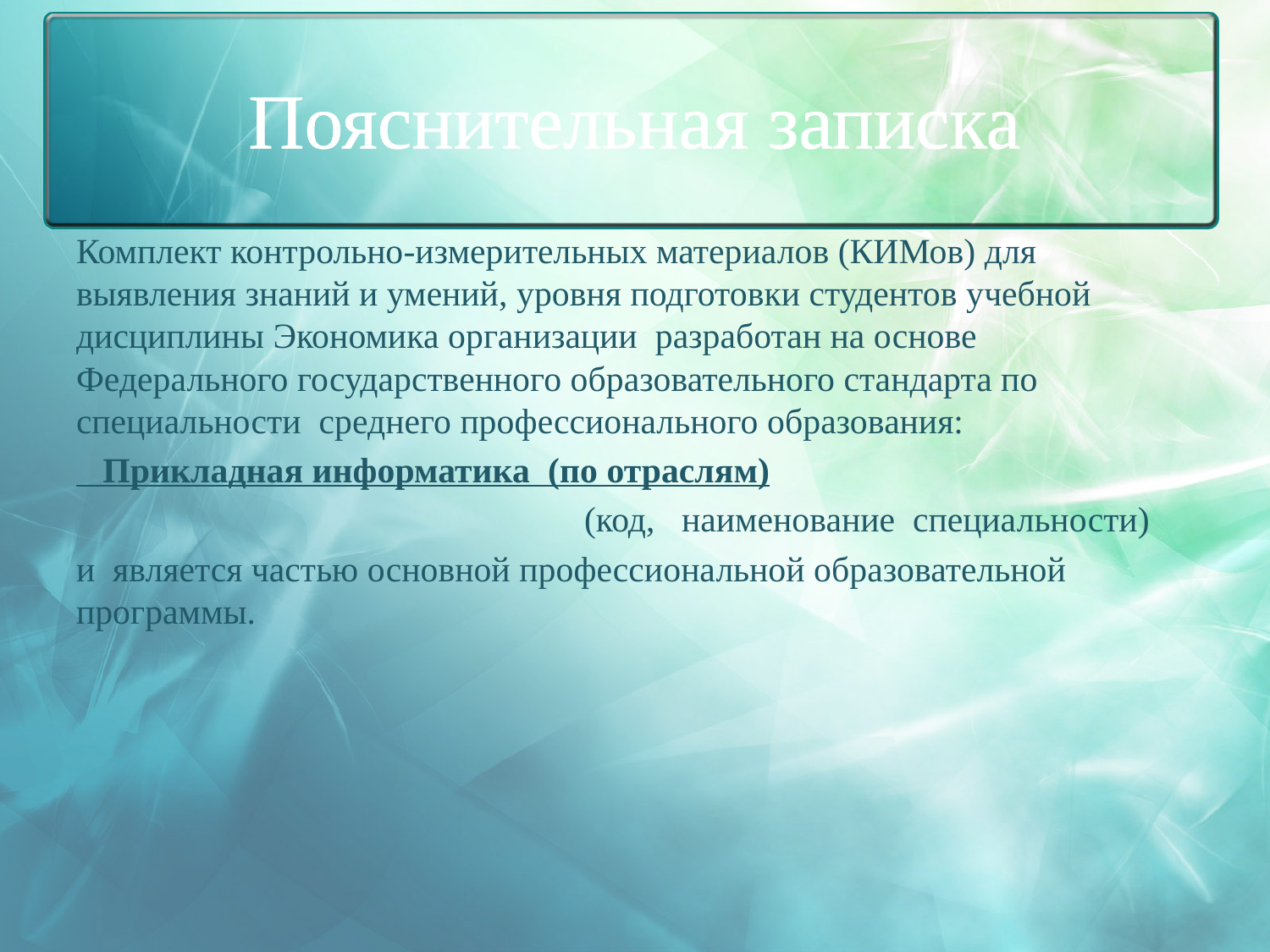

# Пояснительная записка
Комплект контрольно-измерительных материалов (КИМов) для выявления знаний и умений, уровня подготовки студентов учебной дисциплины Экономика организации  разработан на основе Федерального государственного образовательного стандарта по специальности  среднего профессионального образования:
   Прикладная информатика  (по отраслям)
				(код,   наименование  специальности)
и  является частью основной профессиональной образовательной программы.